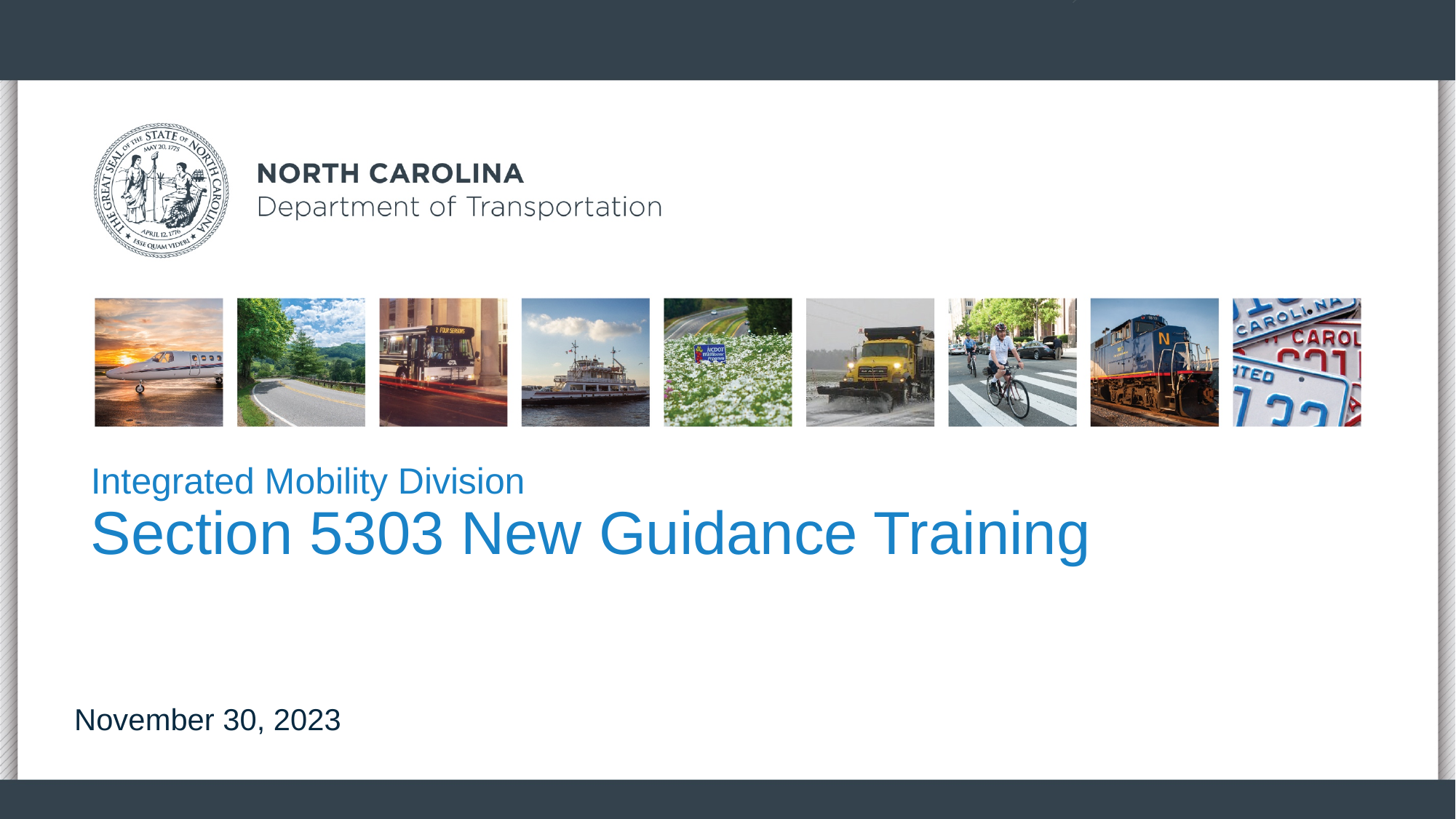

# Integrated Mobility Division Section 5303 New Guidance Training
November 30, 2023